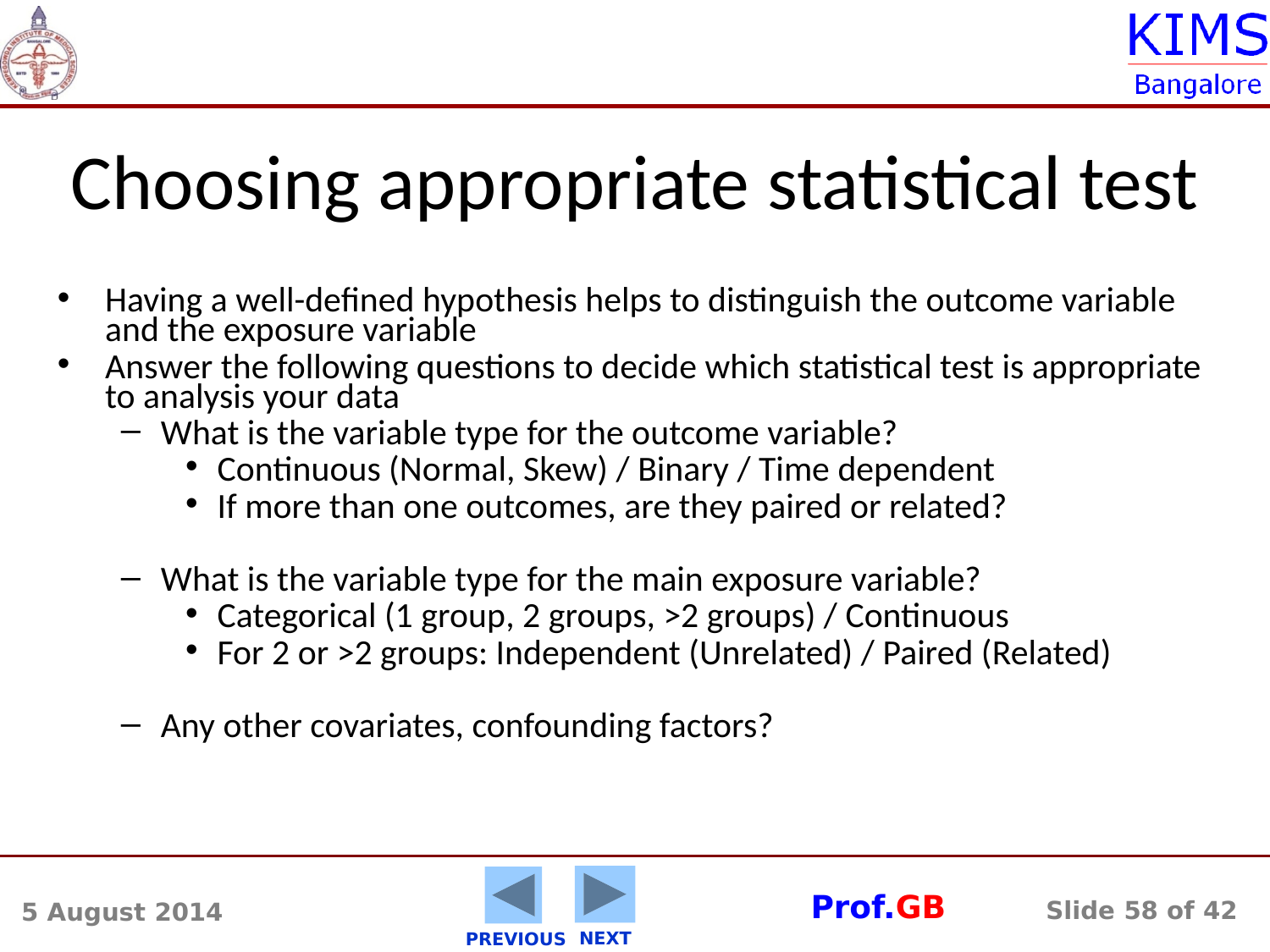

Choosing appropriate statistical test
Having a well-defined hypothesis helps to distinguish the outcome variable and the exposure variable
Answer the following questions to decide which statistical test is appropriate to analysis your data
What is the variable type for the outcome variable?
Continuous (Normal, Skew) / Binary / Time dependent
If more than one outcomes, are they paired or related?

What is the variable type for the main exposure variable?
Categorical (1 group, 2 groups, >2 groups) / Continuous
For 2 or >2 groups: Independent (Unrelated) / Paired (Related)

Any other covariates, confounding factors?
5 August 2014